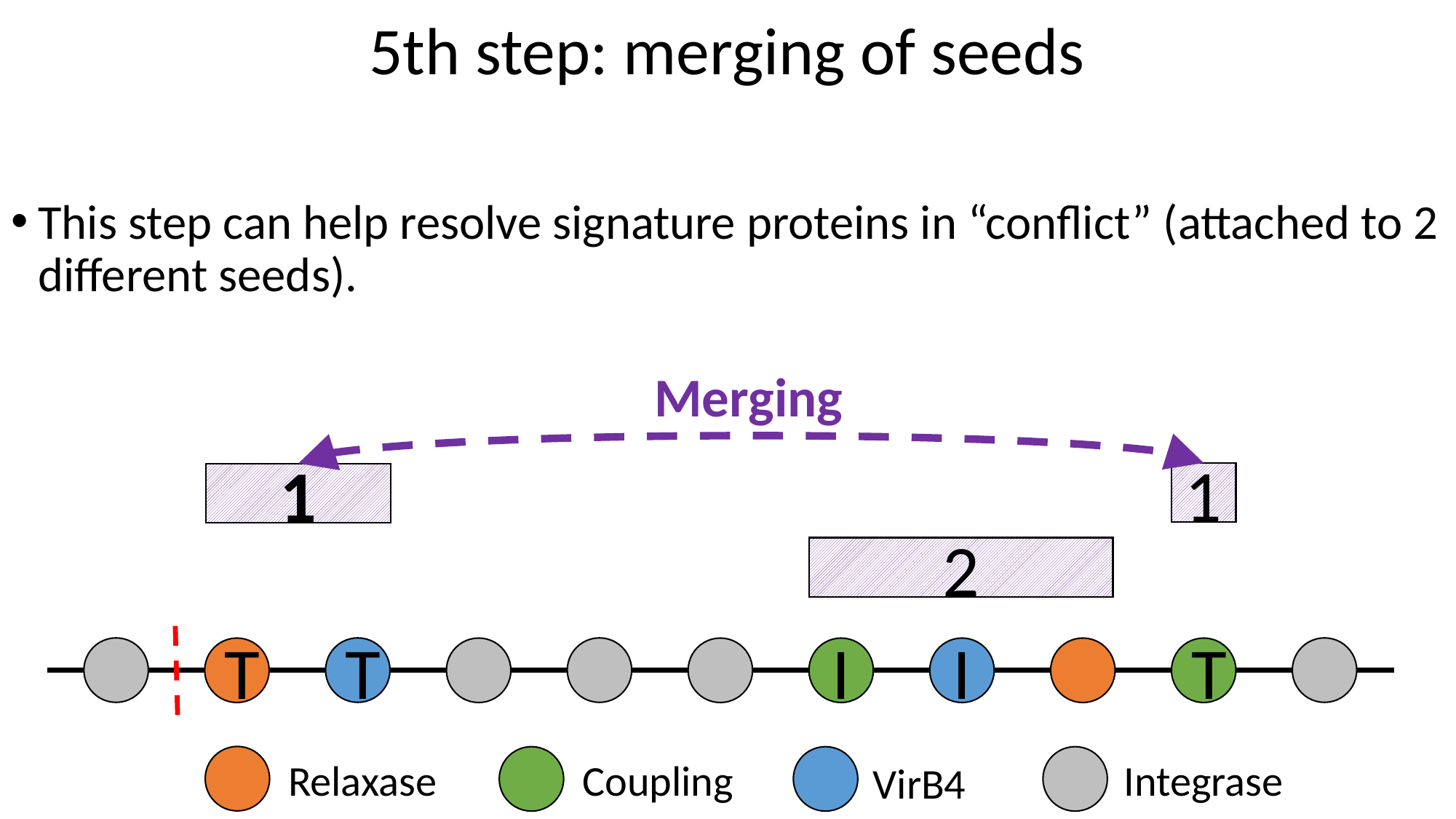

# 5th step: merging of seeds
This step can help resolve signature proteins in “conflict” (attached to 2 different seeds).

Merging
1
1
2

T

T

I
I

T

Relaxase
Coupling
Integrase
VirB4